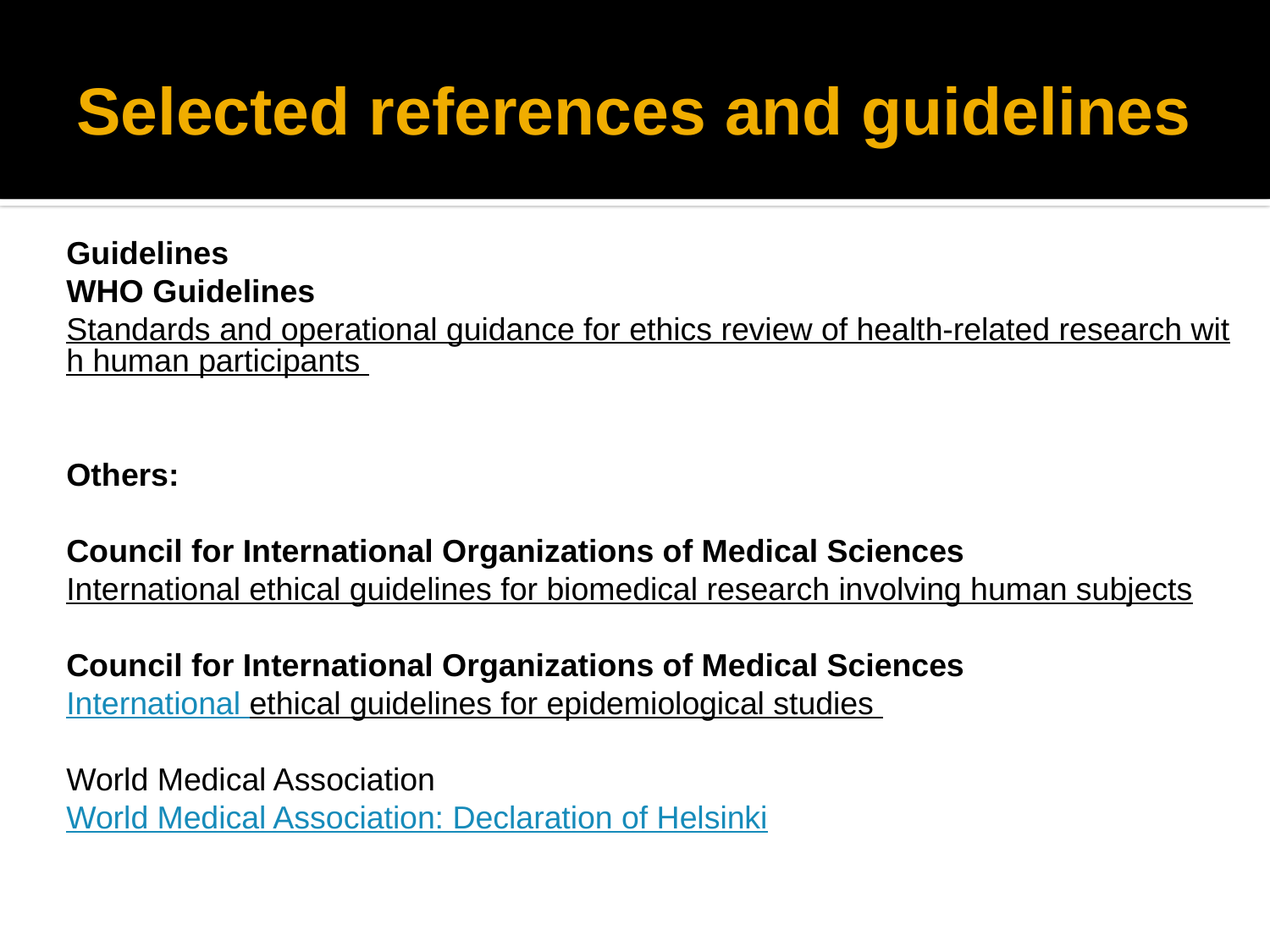

# Selected references and guidelines
Guidelines
WHO Guidelines
Standards and operational guidance for ethics review of health-related research with human participants
Others:

Council for International Organizations of Medical Sciences
International ethical guidelines for biomedical research involving human subjects
Council for International Organizations of Medical Sciences
International ethical guidelines for epidemiological studies
World Medical Association
World Medical Association: Declaration of Helsinki